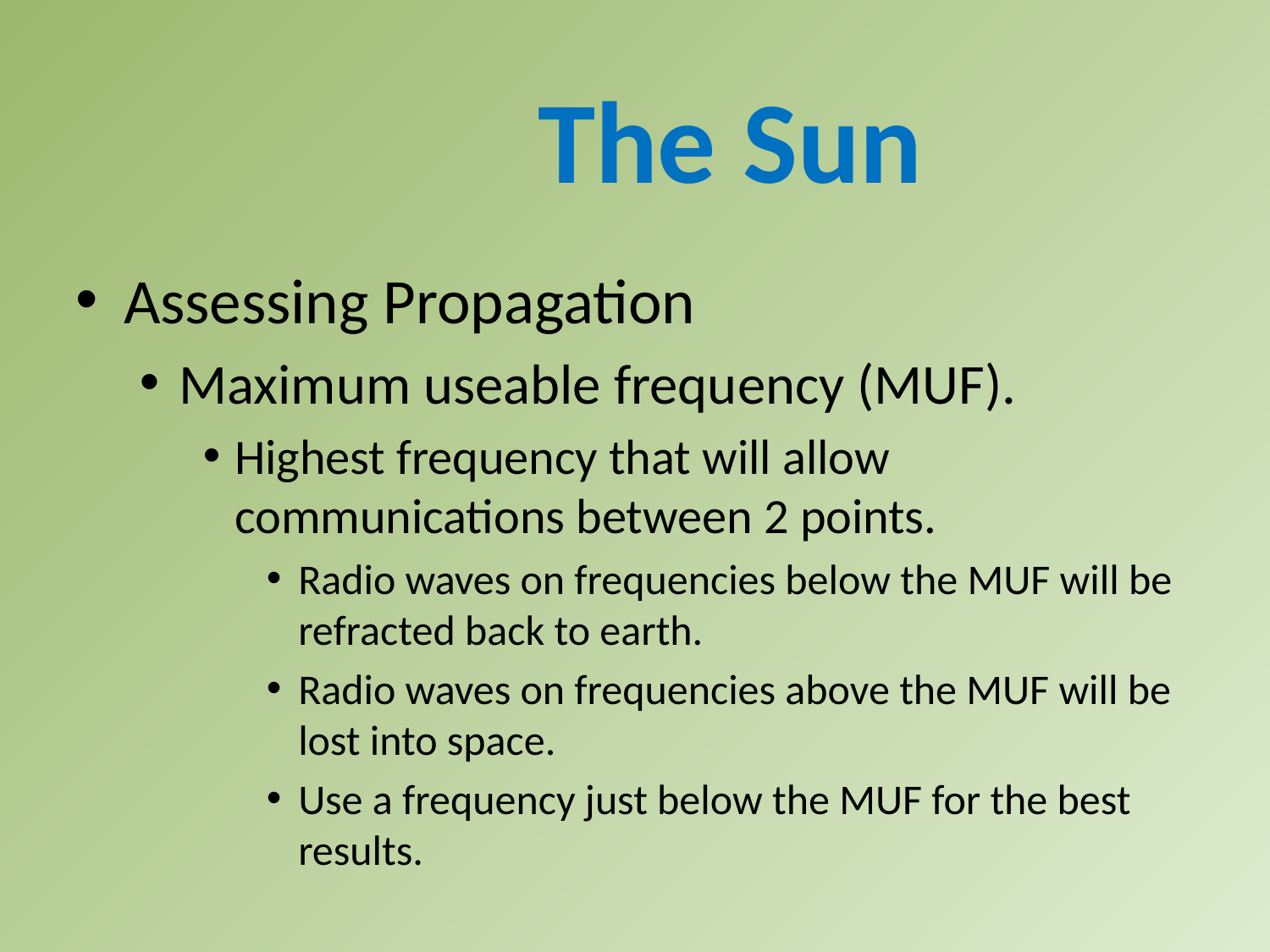

The Sun
Assessing Propagation
Maximum useable frequency (MUF).
Highest frequency that will allow communications between 2 points.
Radio waves on frequencies below the MUF will be refracted back to earth.
Radio waves on frequencies above the MUF will be lost into space.
Use a frequency just below the MUF for the best results.